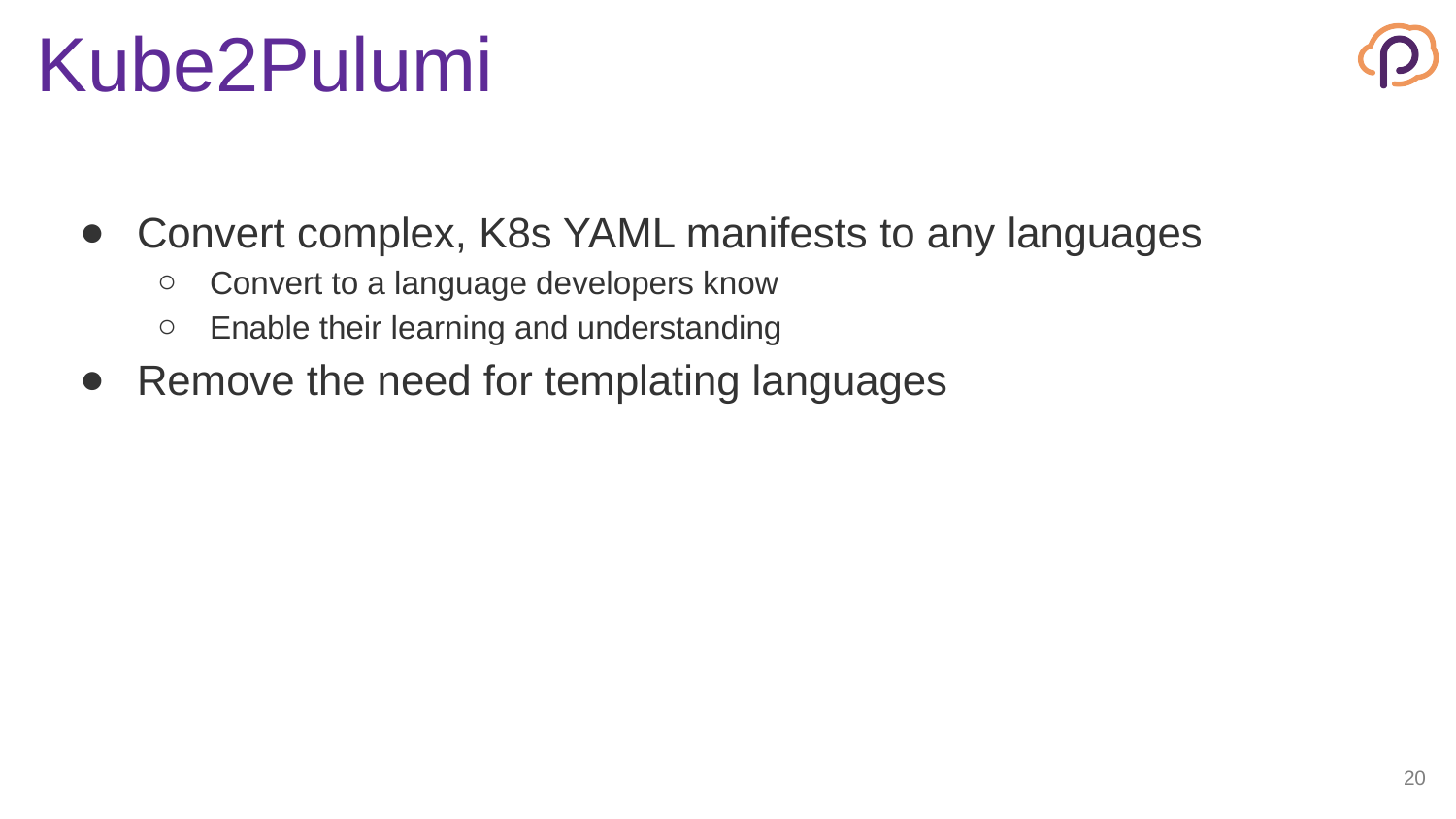

# Kube2Pulumi
Convert complex, K8s YAML manifests to any languages
Convert to a language developers know
Enable their learning and understanding
Remove the need for templating languages

20